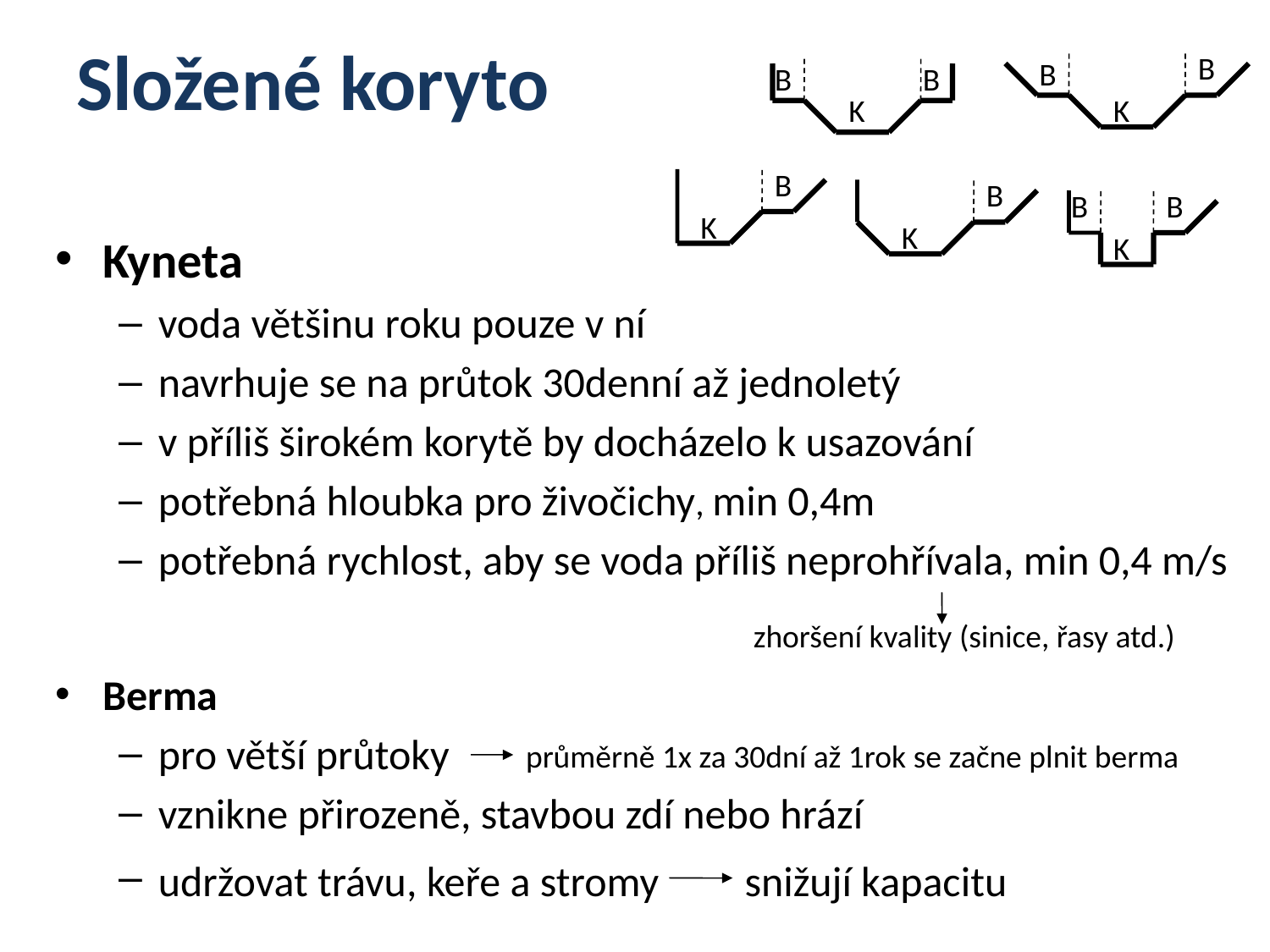

Složené koryto
B
B
B
B

K
K

B

B

B
B

K

K
Kyneta
voda většinu roku pouze v ní
navrhuje se na průtok 30denní až jednoletý
v příliš širokém korytě by docházelo k usazování
potřebná hloubka pro živočichy, min 0,4m
potřebná rychlost, aby se voda příliš neprohřívala, min 0,4 m/s

Berma
pro větší průtoky
vznikne přirozeně, stavbou zdí nebo hrází
udržovat trávu, keře a stromy         snižují kapacitu

K

zhoršení kvality (sinice, řasy atd.)
průměrně 1x za 30dní až 1rok se začne plnit berma